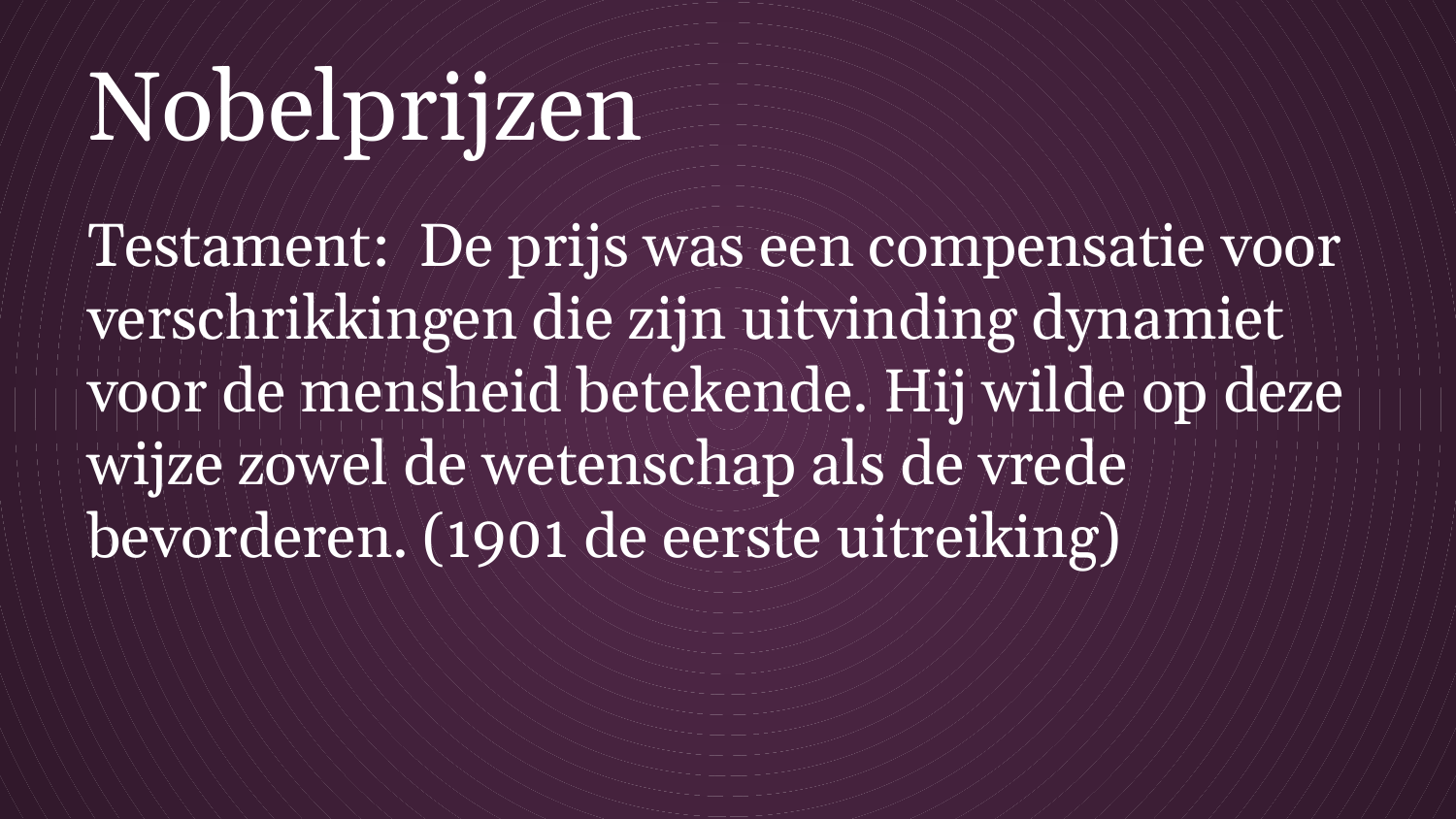

# Nobelprijzen
Testament:  De prijs was een compensatie voor verschrikkingen die zijn uitvinding dynamiet voor de mensheid betekende. Hij wilde op deze wijze zowel de wetenschap als de vrede bevorderen. (1901 de eerste uitreiking)